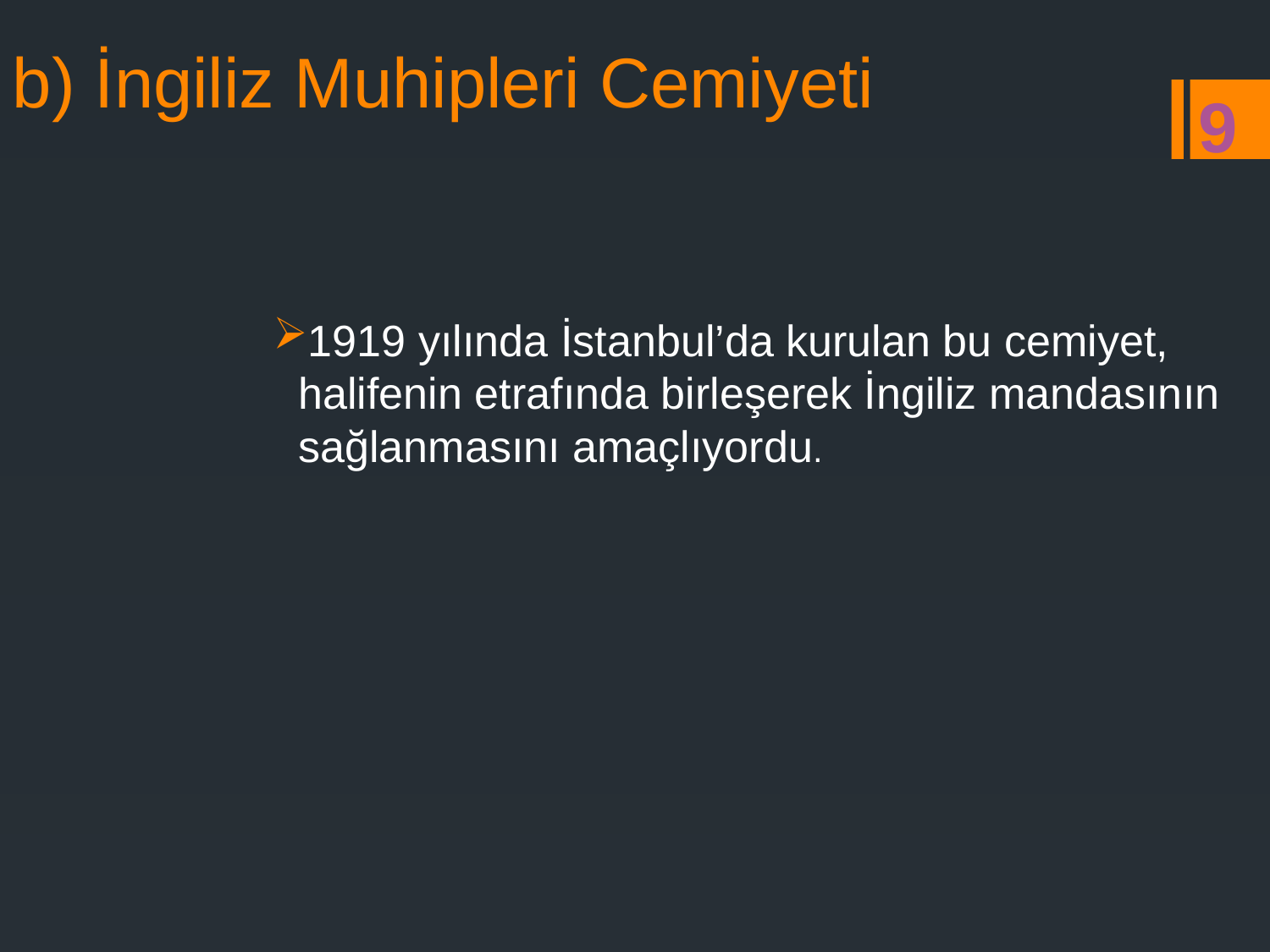

# b) İngiliz Muhipleri Cemiyeti
9
1919 yılında İstanbul’da kurulan bu cemiyet, halifenin etrafında birleşerek İngiliz mandasının sağlanmasını amaçlıyordu.